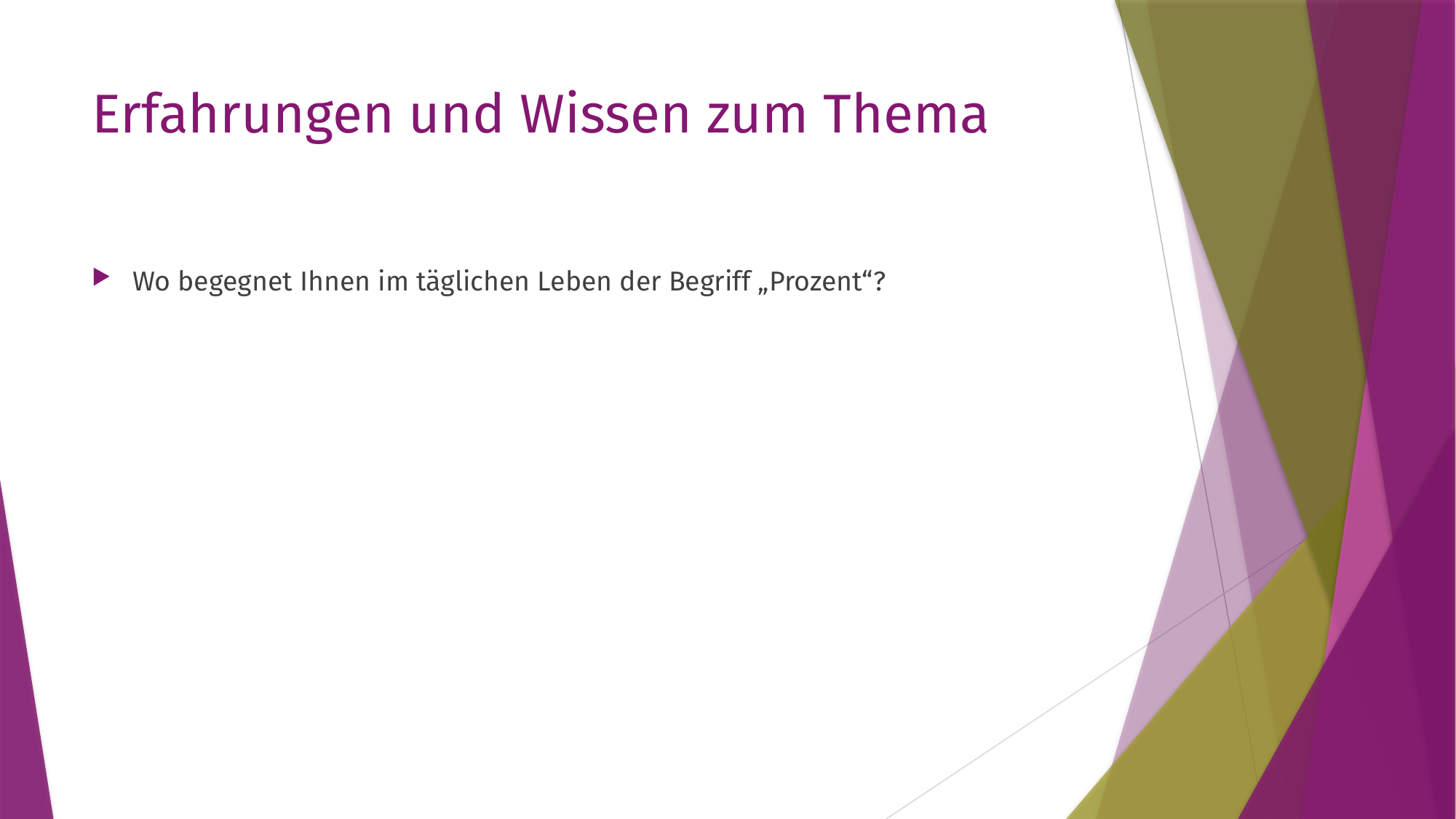

# Erfahrungen und Wissen zum Thema
Wo begegnet Ihnen im täglichen Leben der Begriff „Prozent“?